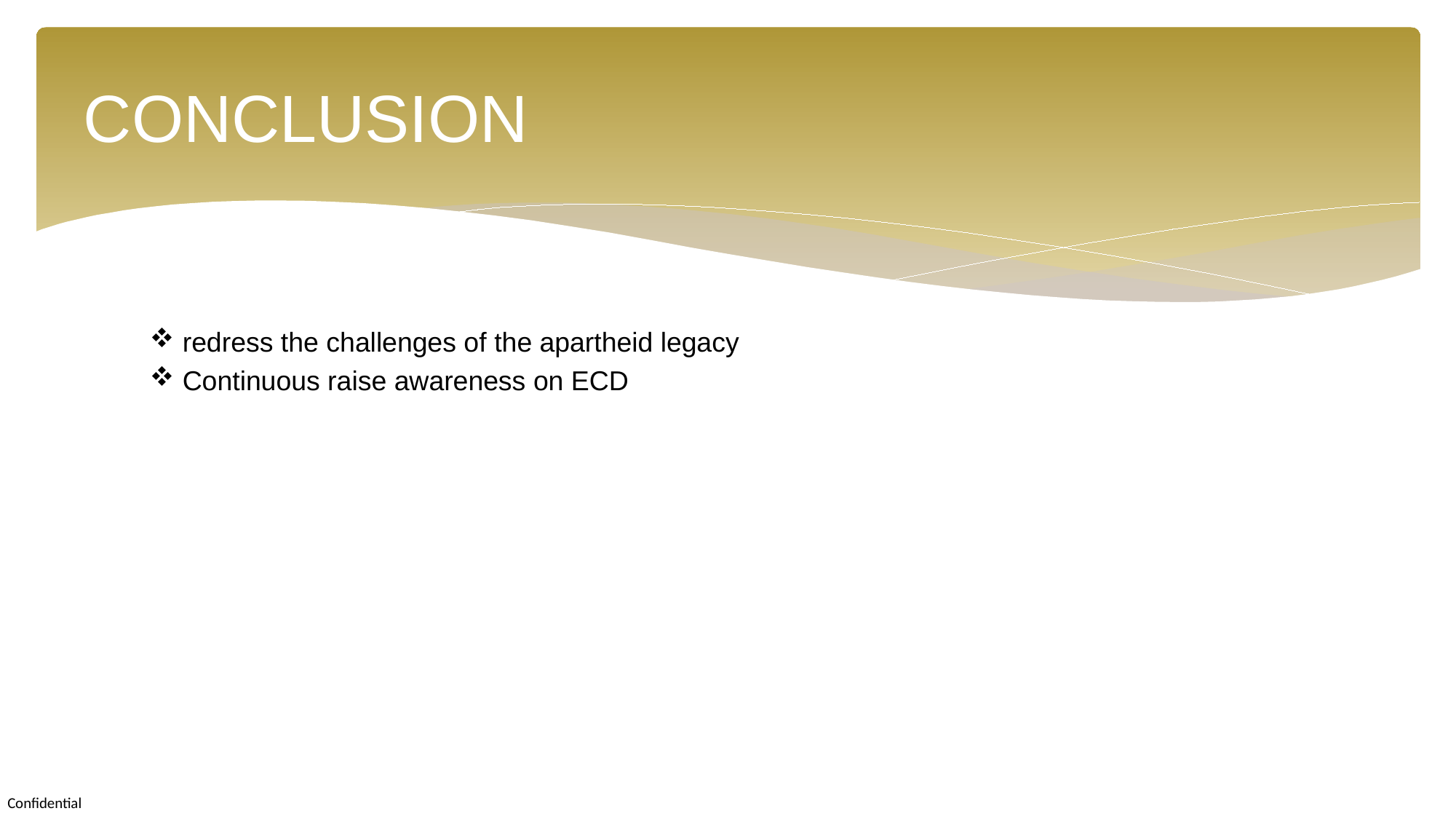

# CONCLUSION
redress the challenges of the apartheid legacy
Continuous raise awareness on ECD